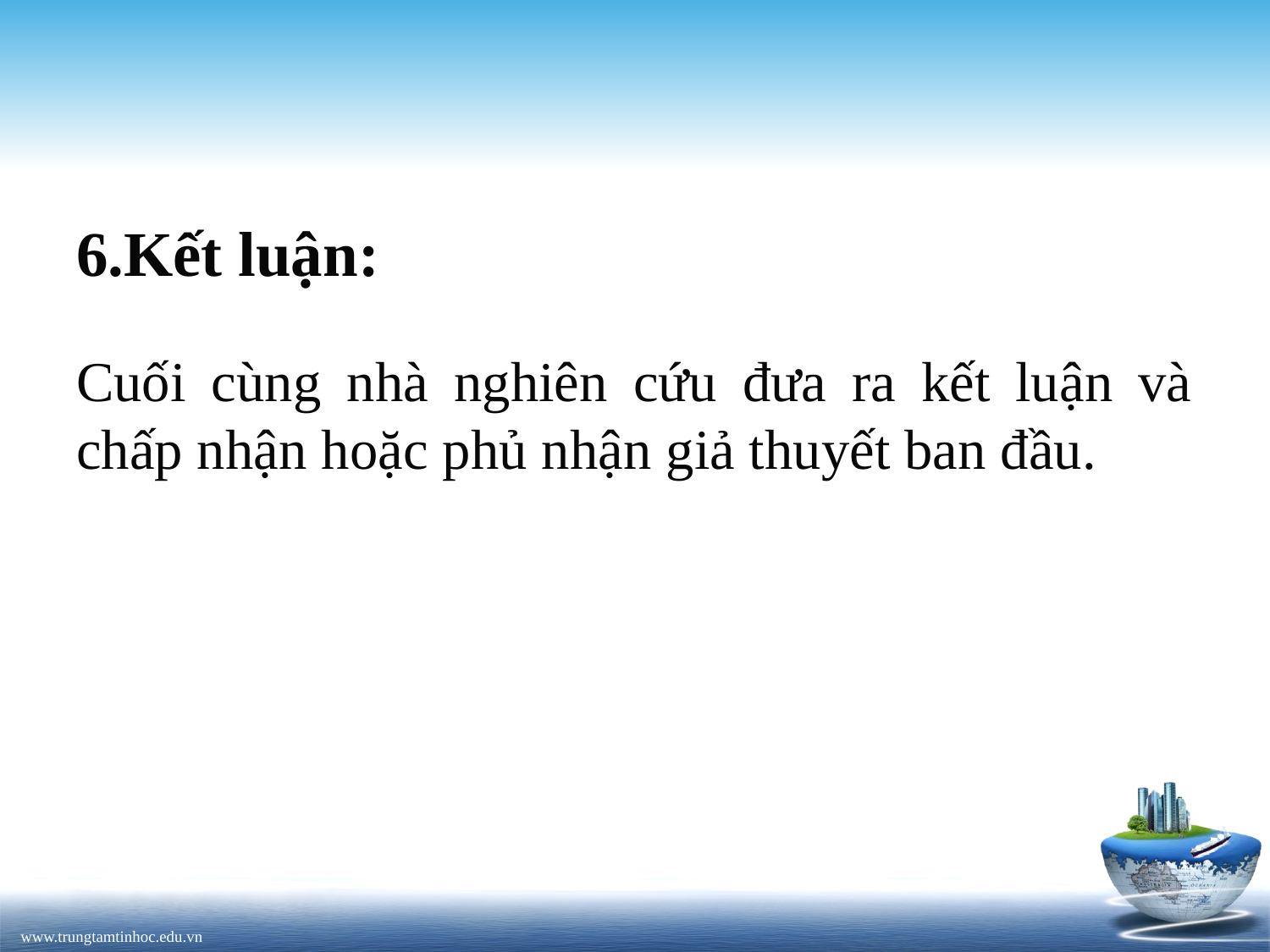

# 6.Kết luận:
Cuối cùng nhà nghiên cứu đưa ra kết luận và chấp nhận hoặc phủ nhận giả thuyết ban đầu.